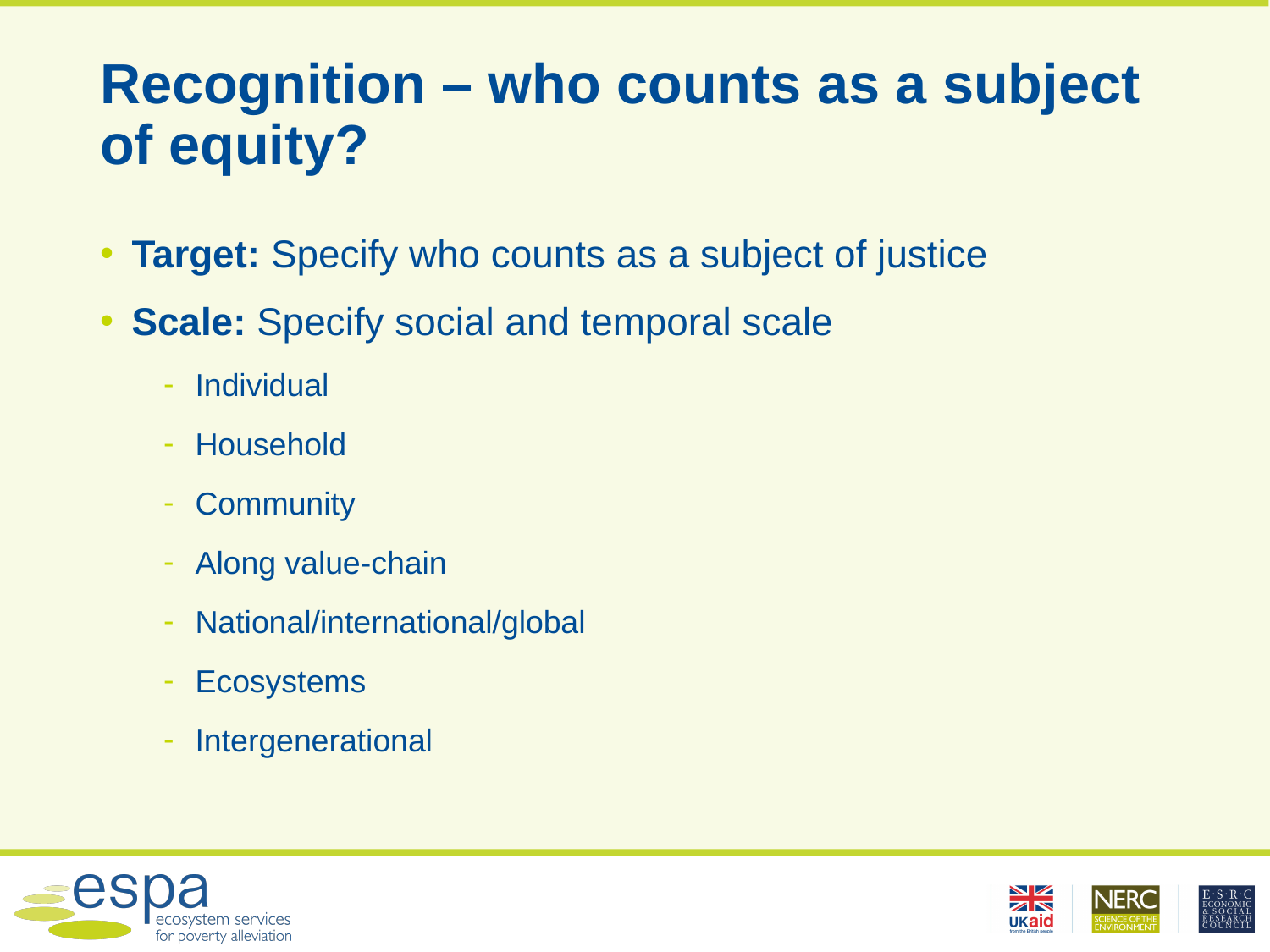

# Recognition – who counts as a subject of equity?
Target: Specify who counts as a subject of justice
Scale: Specify social and temporal scale
Individual
Household
Community
Along value-chain
National/international/global
Ecosystems
Intergenerational